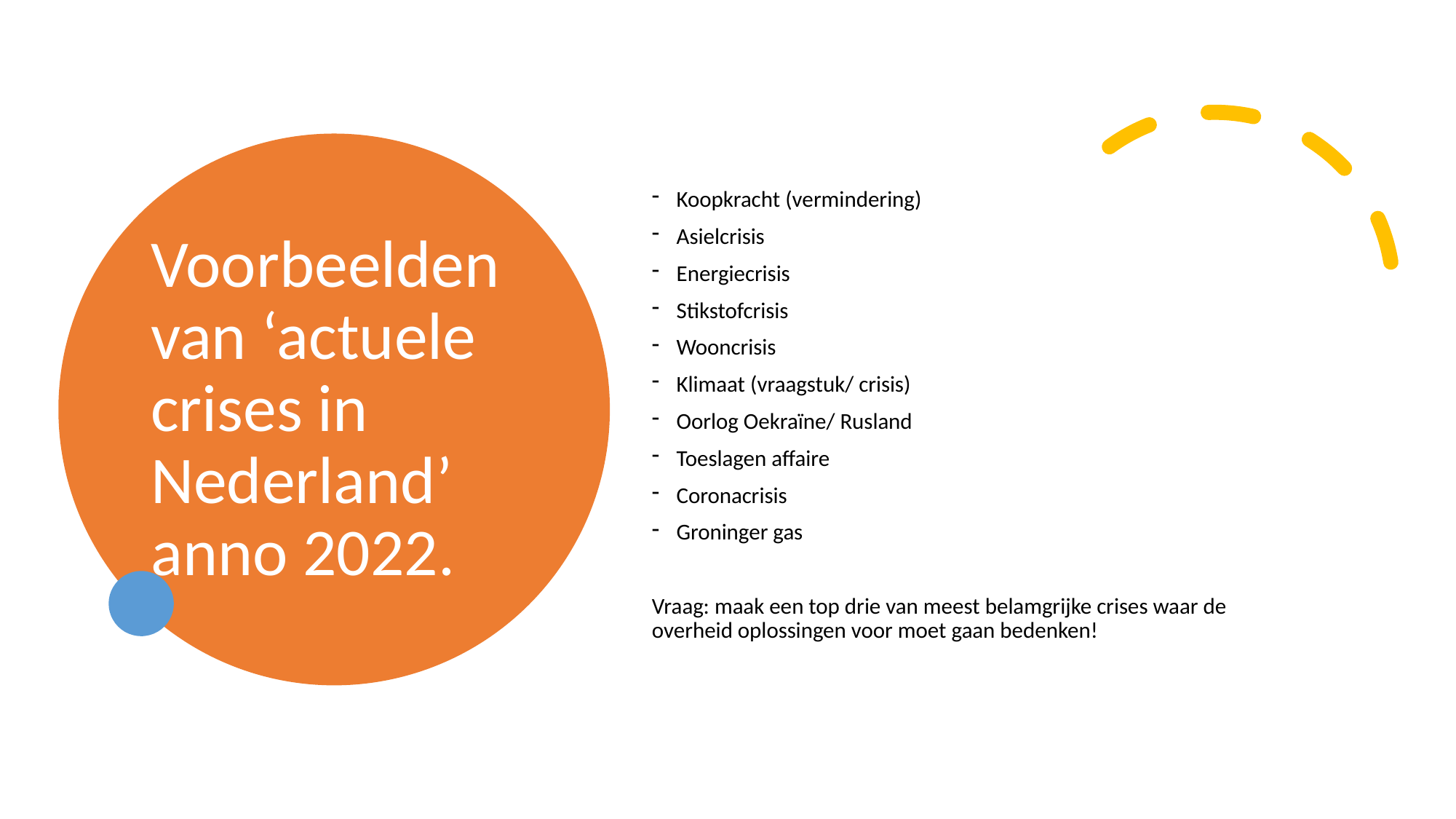

# Voorbeelden van ‘actuele crises in Nederland’ anno 2022.
Koopkracht (vermindering)
Asielcrisis
Energiecrisis
Stikstofcrisis
Wooncrisis
Klimaat (vraagstuk/ crisis)
Oorlog Oekraïne/ Rusland
Toeslagen affaire
Coronacrisis
Groninger gas

Vraag: maak een top drie van meest belamgrijke crises waar de overheid oplossingen voor moet gaan bedenken!